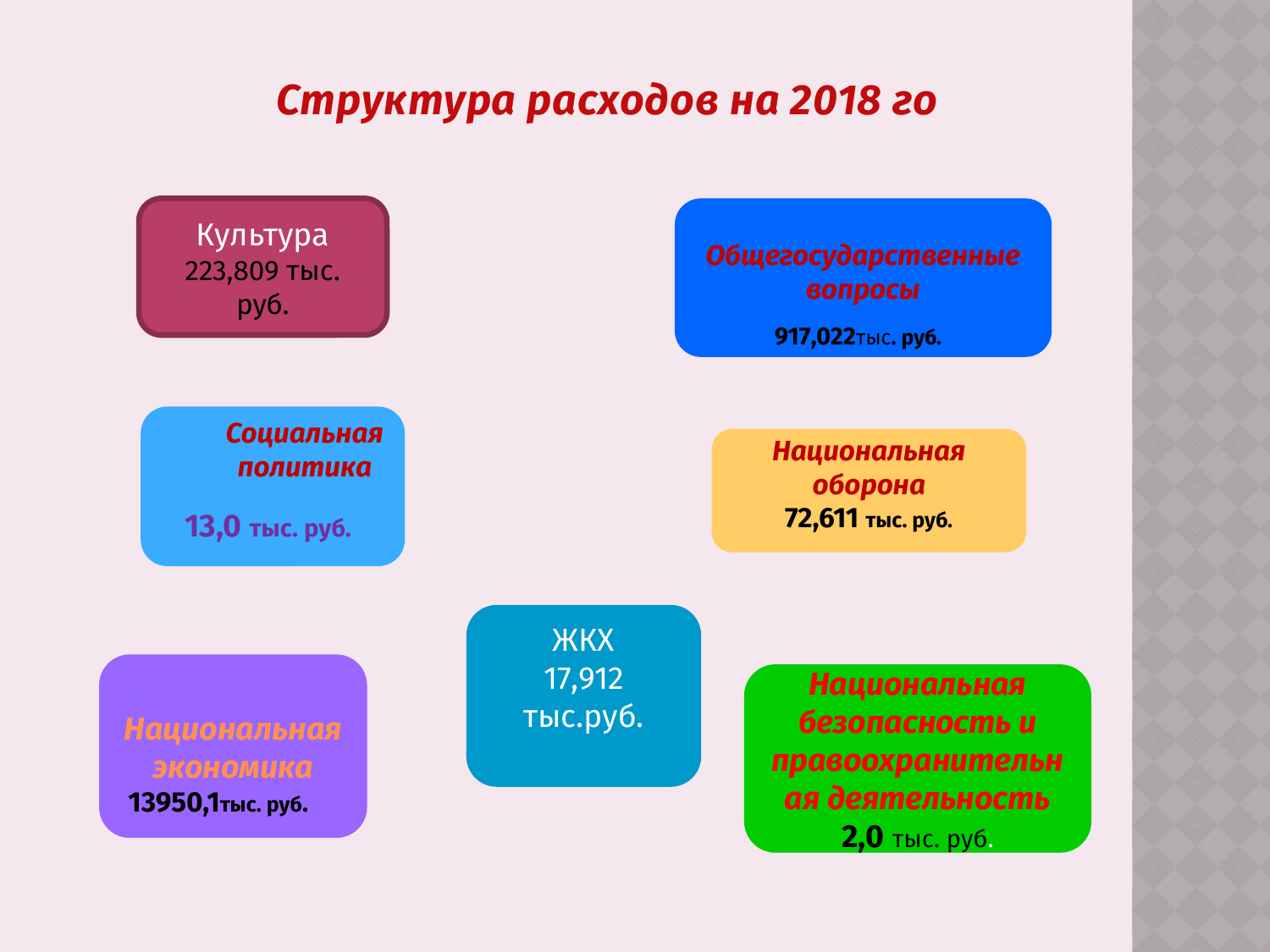

Структура расходов на 2018 год
Культура
223,809 тыс. руб.

Общегосударственные вопросы
917,022тыс. руб.

Социальная политика
13,0 тыс. руб.
Национальная оборона

72,611 тыс. руб.
ЖКХ
17,912 тыс.руб.

Национальная экономика
Национальная безопасность и правоохранительная деятельность
2,0 тыс. руб.

13950,1тыс. руб.